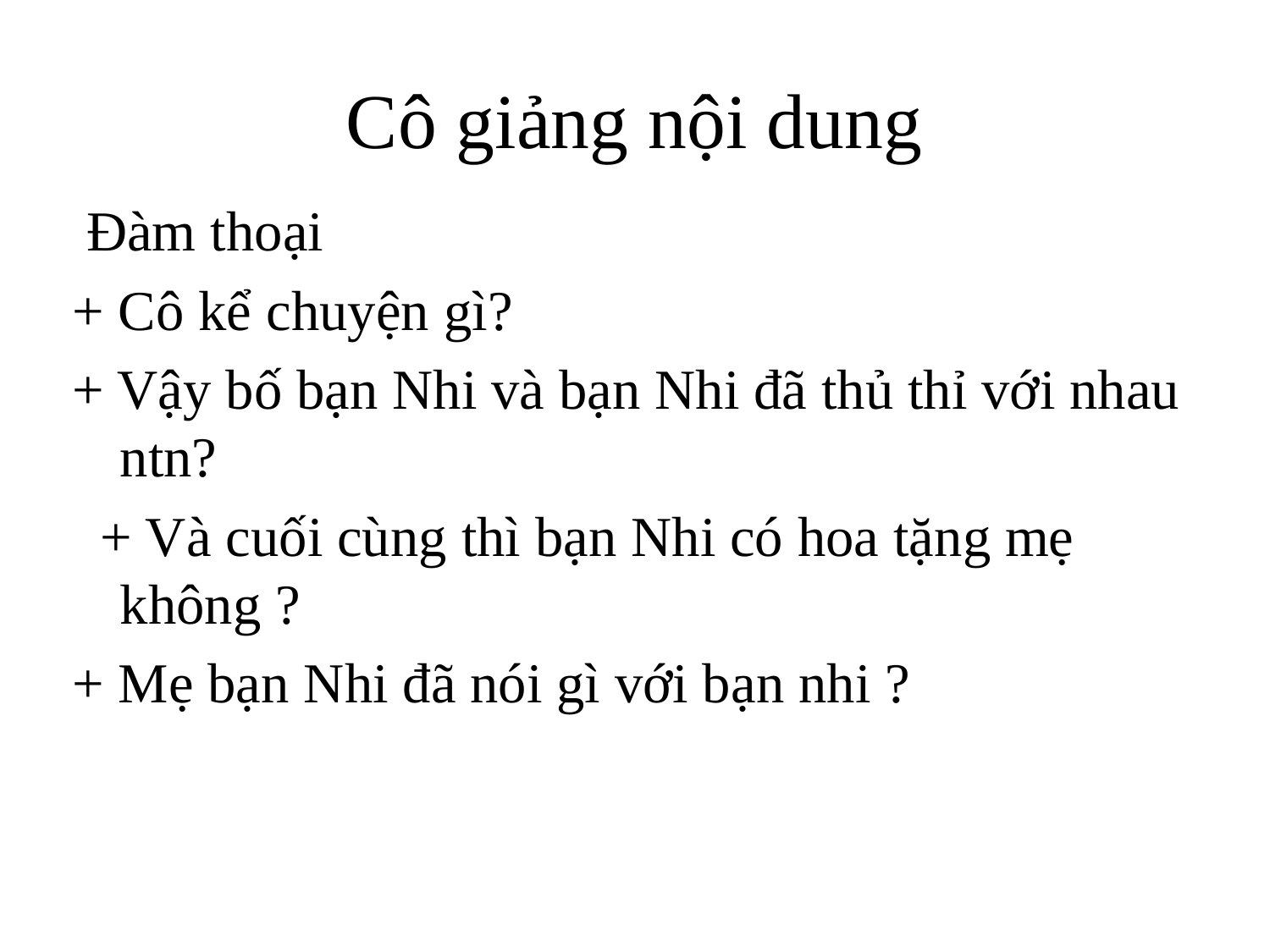

# Cô giảng nội dung
 Đàm thoại
+ Cô kể chuyện gì?
+ Vậy bố bạn Nhi và bạn Nhi đã thủ thỉ với nhau ntn?
  + Và cuối cùng thì bạn Nhi có hoa tặng mẹ  không ?
+ Mẹ bạn Nhi đã nói gì với bạn nhi ?